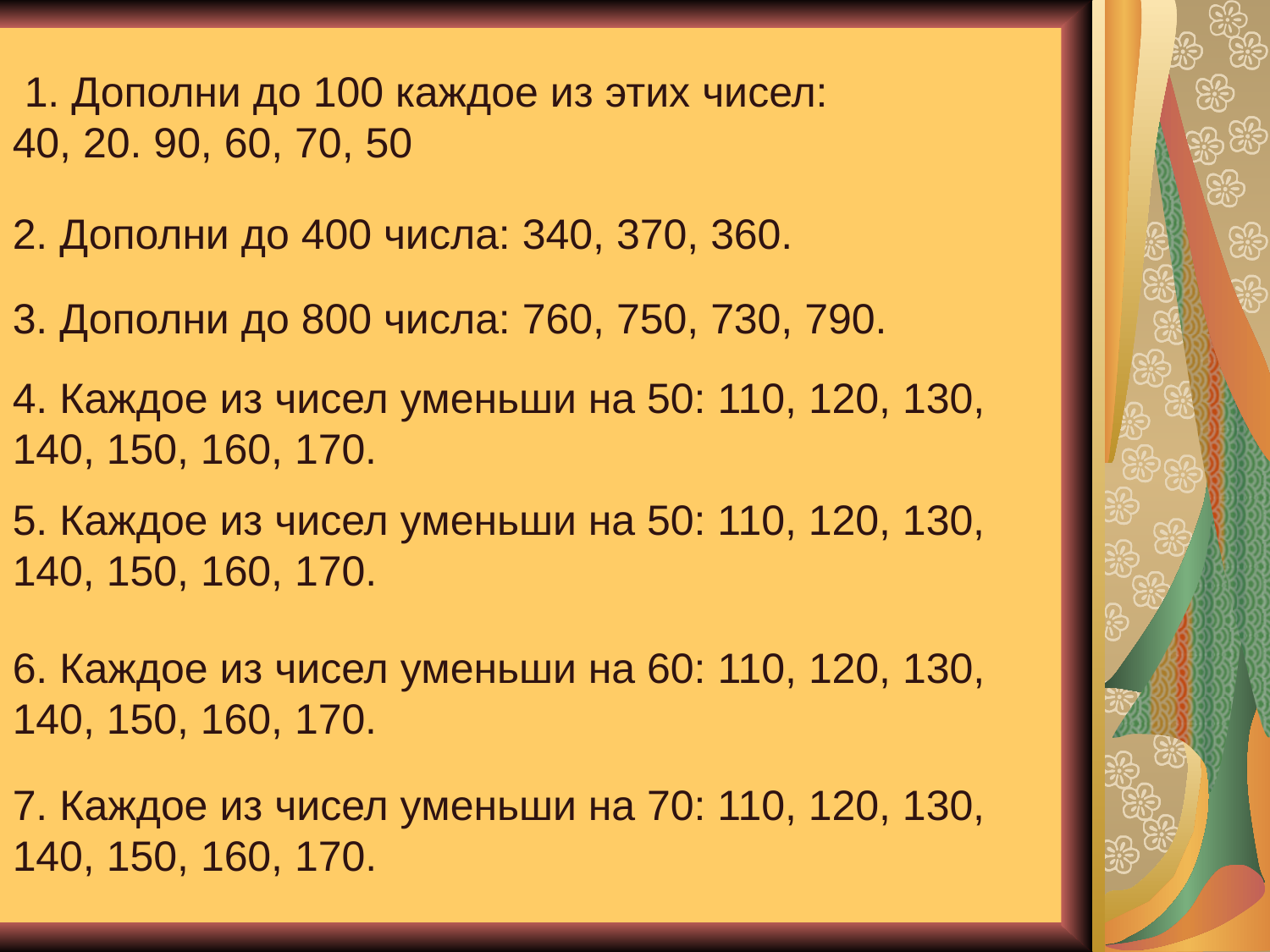

1. Дополни до 100 каждое из этих чисел:
40, 20. 90, 60, 70, 50
2. Дополни до 400 числа: 340, 370, 360.
3. Дополни до 800 числа: 760, 750, 730, 790.
4. Каждое из чисел уменьши на 50: 110, 120, 130,
140, 150, 160, 170.
5. Каждое из чисел уменьши на 50: 110, 120, 130,
140, 150, 160, 170.
6. Каждое из чисел уменьши на 60: 110, 120, 130,
140, 150, 160, 170.

7. Каждое из чисел уменьши на 70: 110, 120, 130,
140, 150, 160, 170.